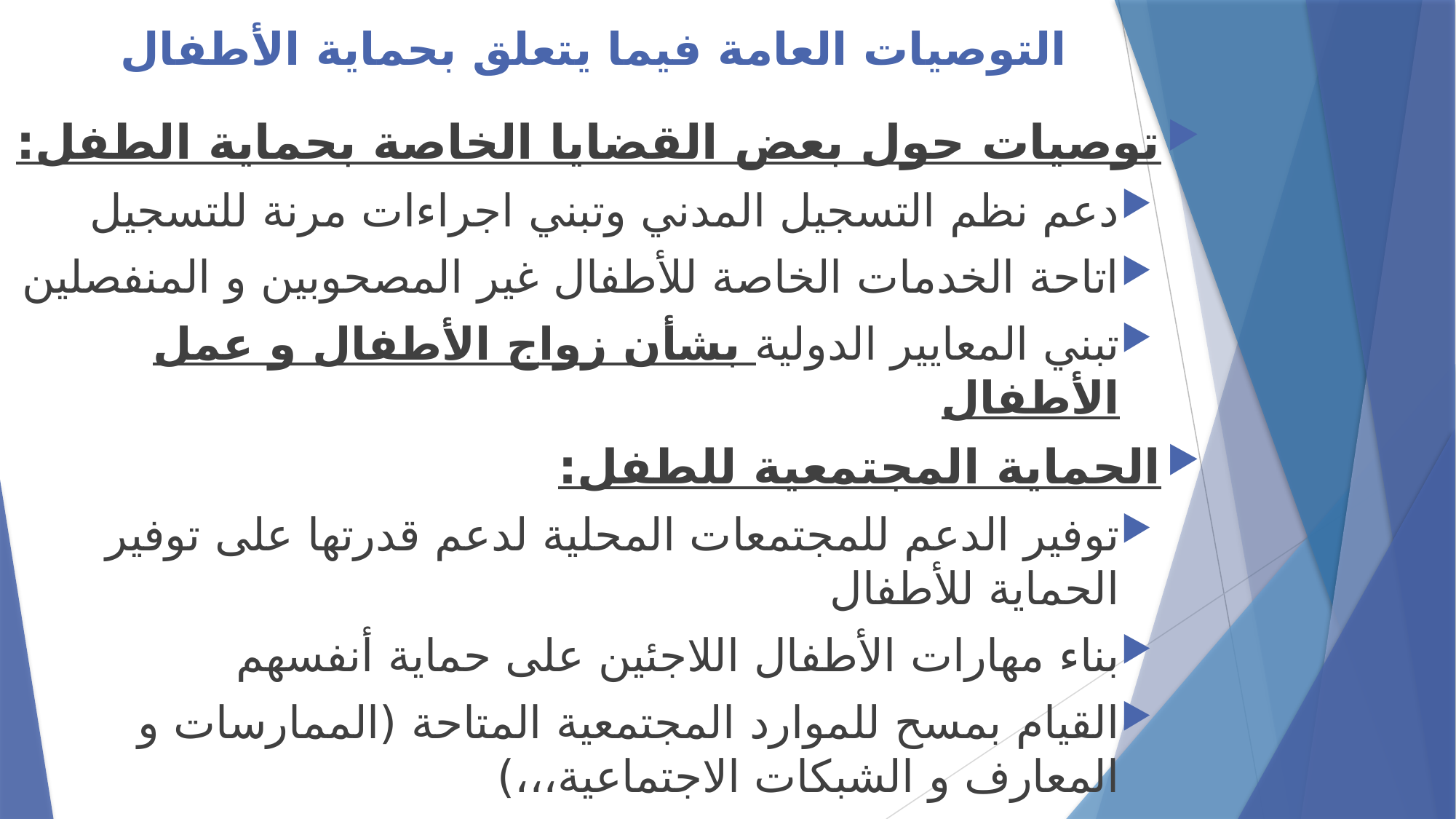

# التوصيات العامة فيما يتعلق بحماية الأطفال
توصيات حول بعض القضايا الخاصة بحماية الطفل:
دعم نظم التسجيل المدني وتبني اجراءات مرنة للتسجيل
اتاحة الخدمات الخاصة للأطفال غير المصحوبين و المنفصلين
تبني المعايير الدولية بشأن زواج الأطفال و عمل الأطفال
الحماية المجتمعية للطفل:
توفير الدعم للمجتمعات المحلية لدعم قدرتها على توفير الحماية للأطفال
بناء مهارات الأطفال اللاجئين على حماية أنفسهم
القيام بمسح للموارد المجتمعية المتاحة (الممارسات و المعارف و الشبكات الاجتماعية،،،)